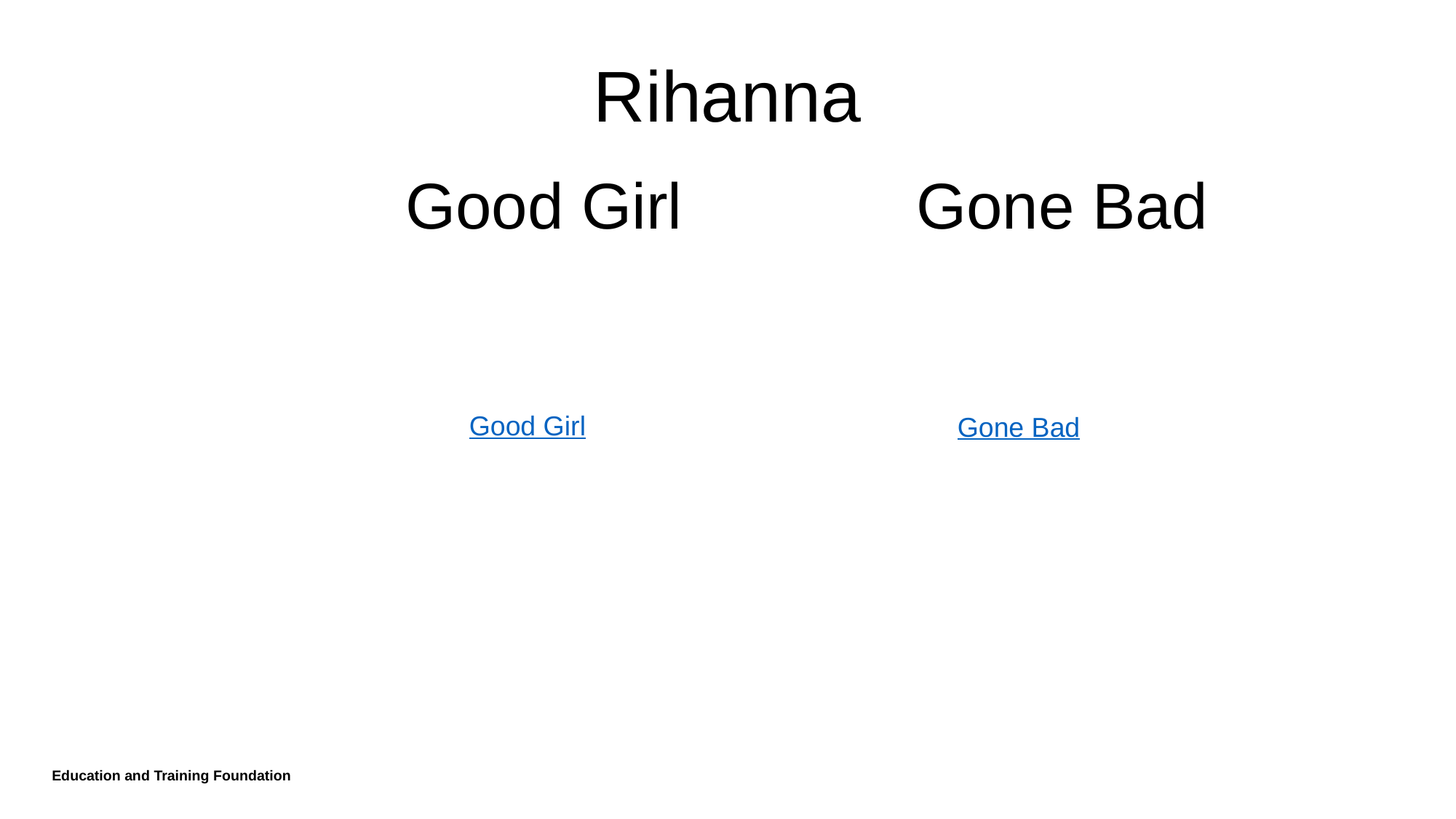

# Rihanna
		        Good Girl  		Gone Bad
Good Girl
Gone Bad
Education and Training Foundation